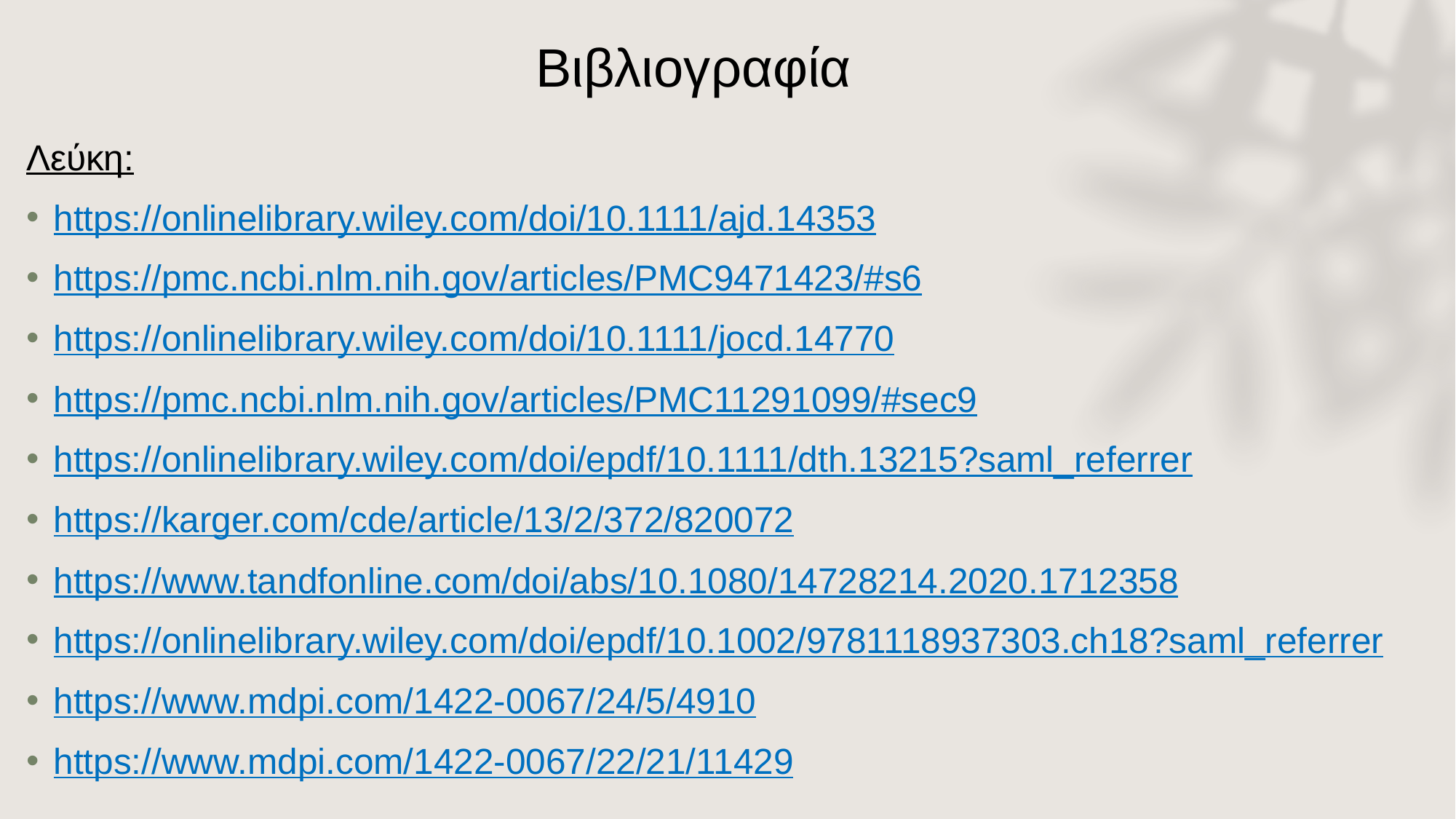

# Βιβλιογραφία
Λεύκη:
https://onlinelibrary.wiley.com/doi/10.1111/ajd.14353
https://pmc.ncbi.nlm.nih.gov/articles/PMC9471423/#s6
https://onlinelibrary.wiley.com/doi/10.1111/jocd.14770
https://pmc.ncbi.nlm.nih.gov/articles/PMC11291099/#sec9
https://onlinelibrary.wiley.com/doi/epdf/10.1111/dth.13215?saml_referrer
https://karger.com/cde/article/13/2/372/820072
https://www.tandfonline.com/doi/abs/10.1080/14728214.2020.1712358
https://onlinelibrary.wiley.com/doi/epdf/10.1002/9781118937303.ch18?saml_referrer
https://www.mdpi.com/1422-0067/24/5/4910
https://www.mdpi.com/1422-0067/22/21/11429